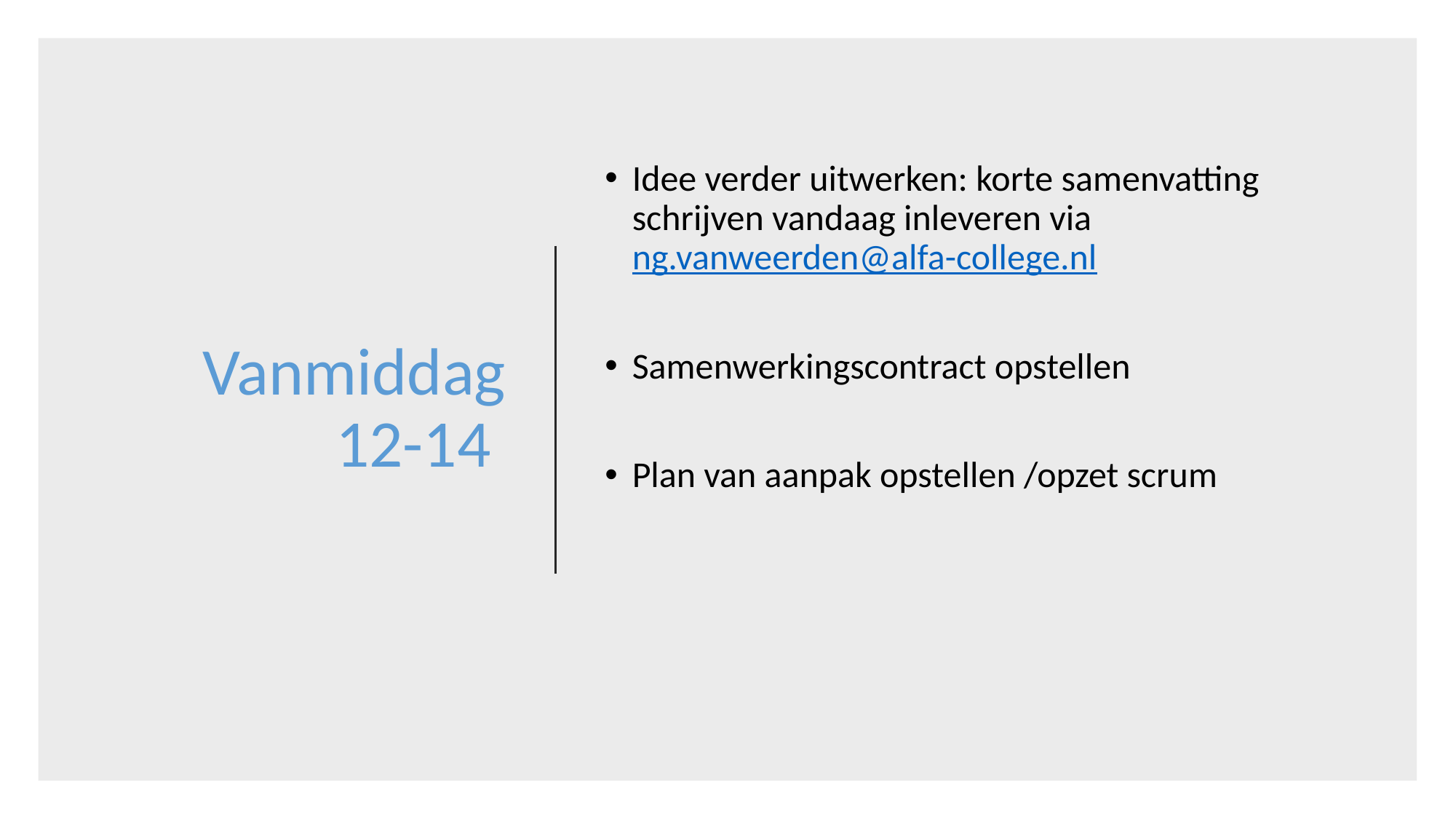

# Vanmiddag 12-14
Idee verder uitwerken: korte samenvatting schrijven vandaag inleveren via ng.vanweerden@alfa-college.nl

Samenwerkingscontract opstellen

Plan van aanpak opstellen /opzet scrum